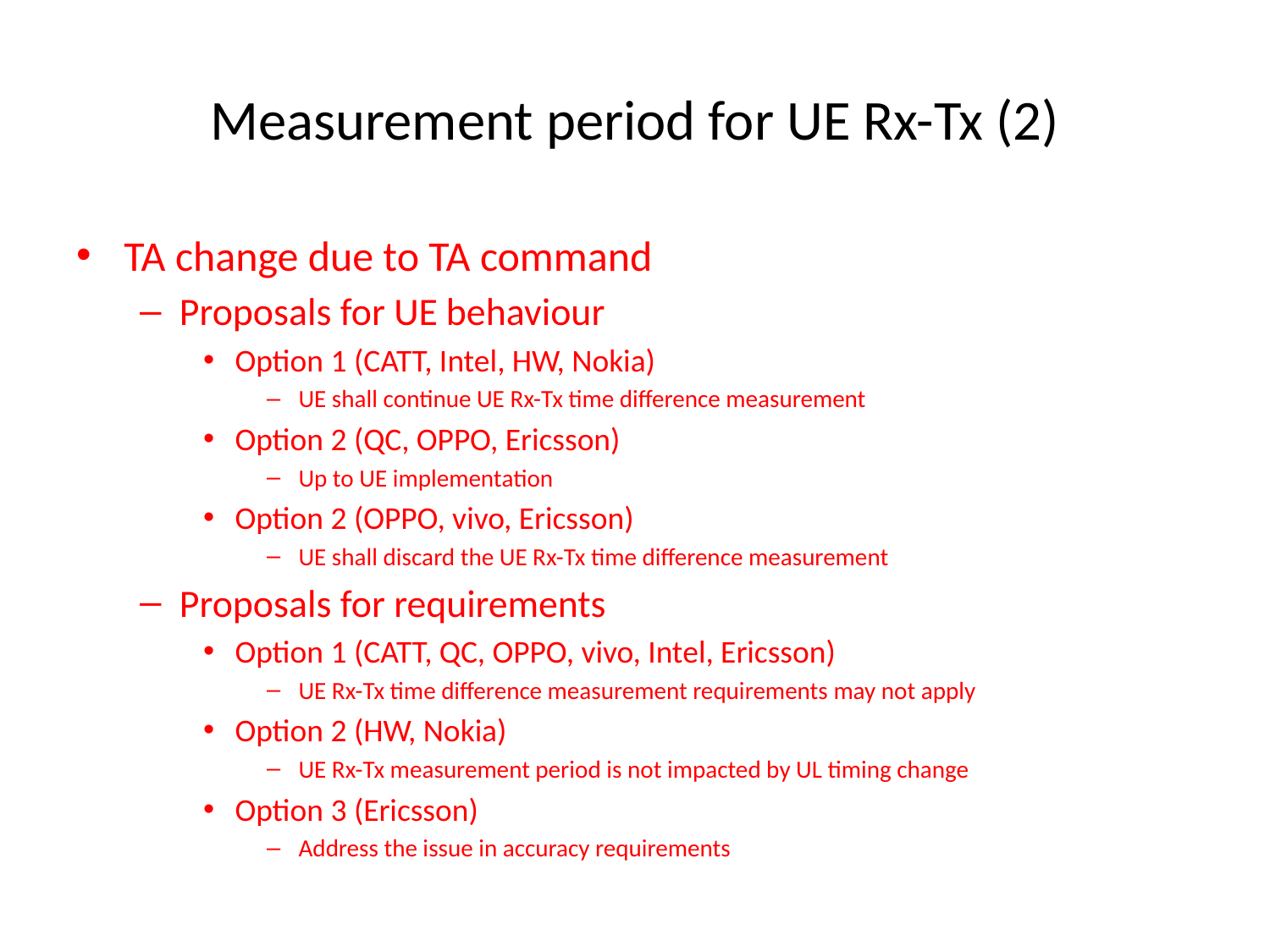

# Measurement period for UE Rx-Tx (2)
TA change due to TA command
Proposals for UE behaviour
Option 1 (CATT, Intel, HW, Nokia)
UE shall continue UE Rx-Tx time difference measurement
Option 2 (QC, OPPO, Ericsson)
Up to UE implementation
Option 2 (OPPO, vivo, Ericsson)
UE shall discard the UE Rx-Tx time difference measurement
Proposals for requirements
Option 1 (CATT, QC, OPPO, vivo, Intel, Ericsson)
UE Rx-Tx time difference measurement requirements may not apply
Option 2 (HW, Nokia)
UE Rx-Tx measurement period is not impacted by UL timing change
Option 3 (Ericsson)
Address the issue in accuracy requirements